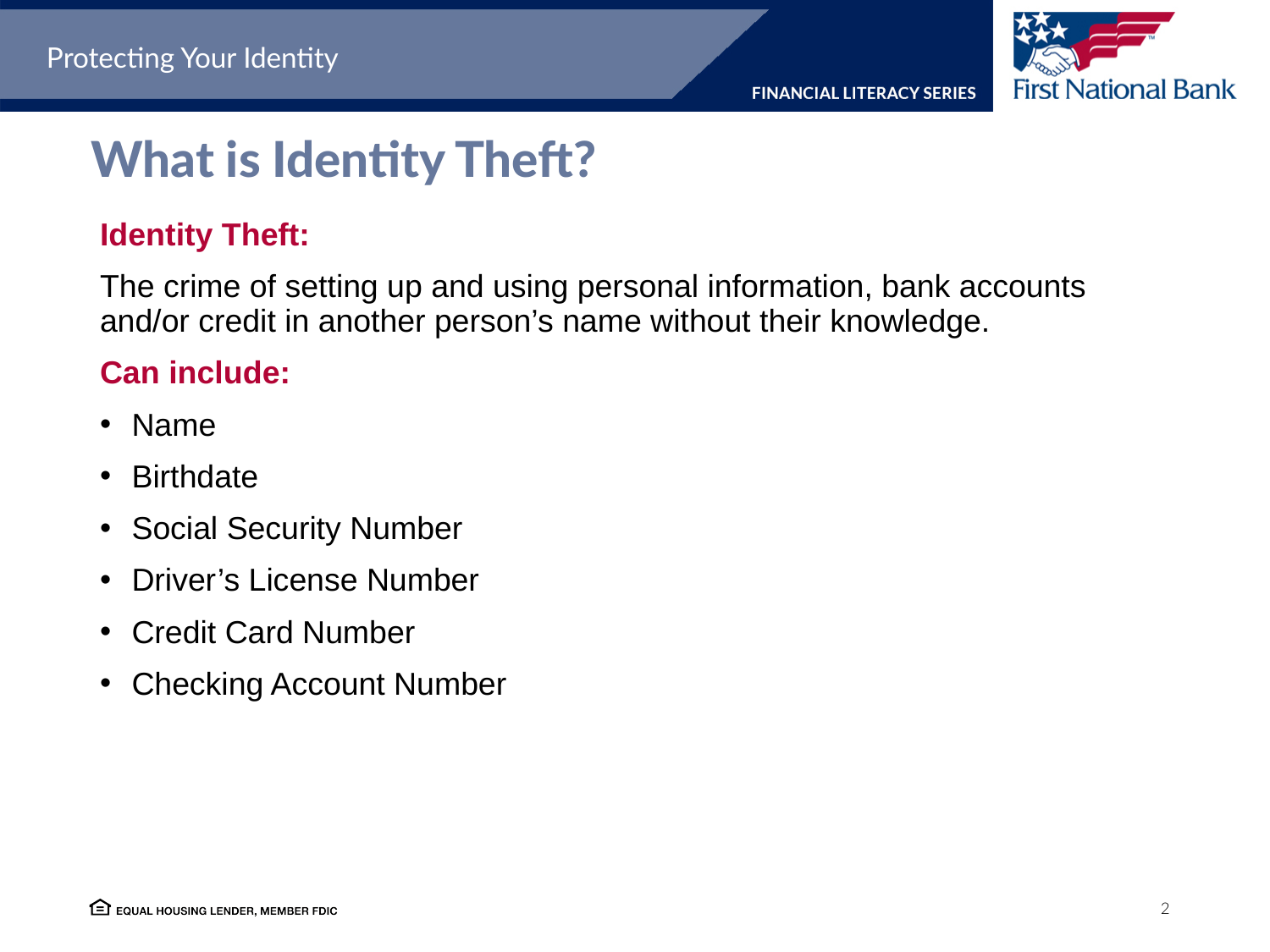

Protecting Your Identity
# What is Identity Theft?
Identity Theft:
The crime of setting up and using personal information, bank accounts and/or credit in another person’s name without their knowledge.
Can include:
Name
Birthdate
Social Security Number
Driver’s License Number
Credit Card Number
Checking Account Number
2